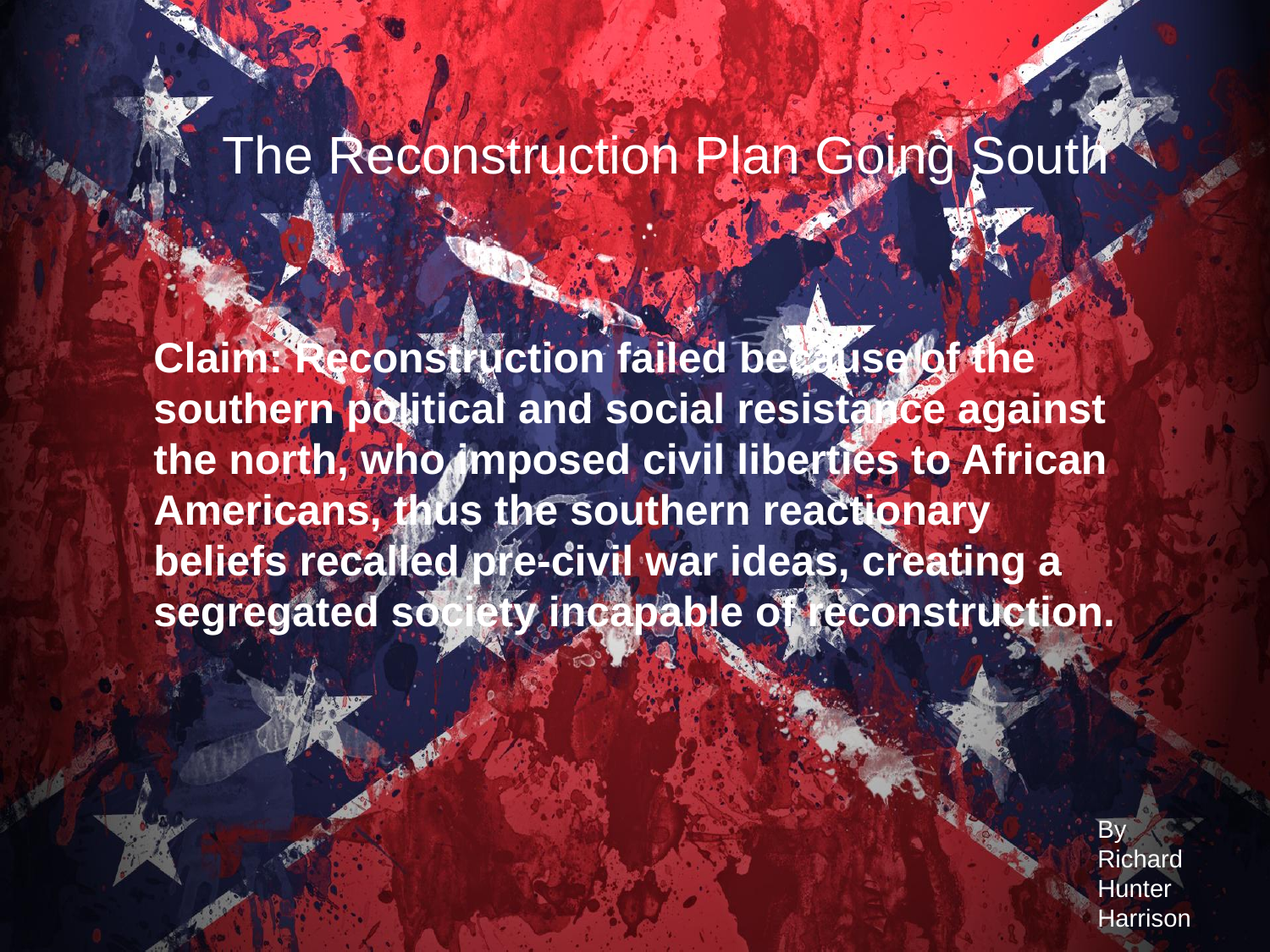

The Reconstruction Plan Going South
Claim: Reconstruction failed because of the southern political and social resistance against the north, who imposed civil liberties to African Americans, thus the southern reactionary beliefs recalled pre-civil war ideas, creating a segregated society incapable of reconstruction.
By
Richard
Hunter
Harrison